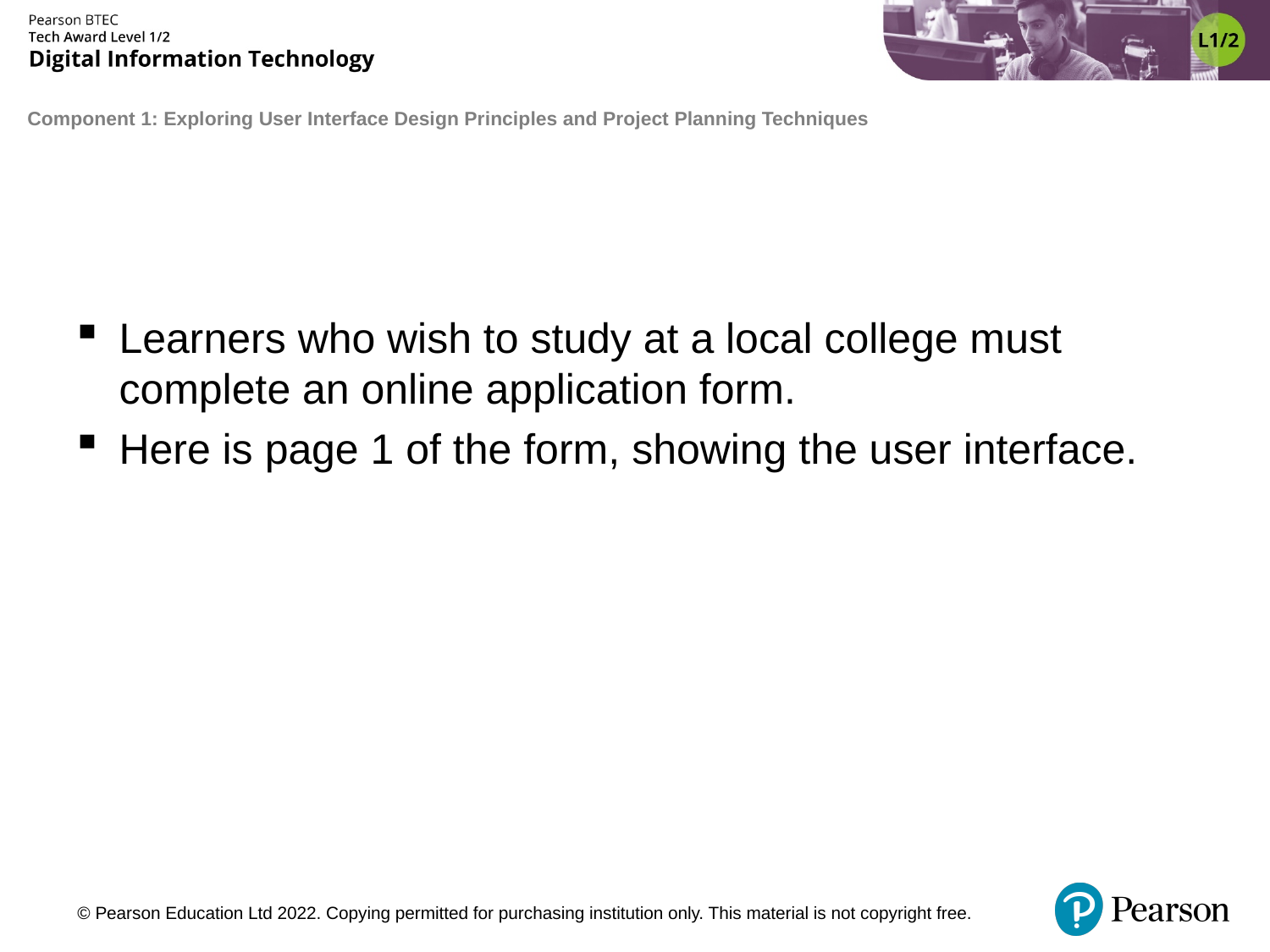

Learners who wish to study at a local college must complete an online application form.
Here is page 1 of the form, showing the user interface.